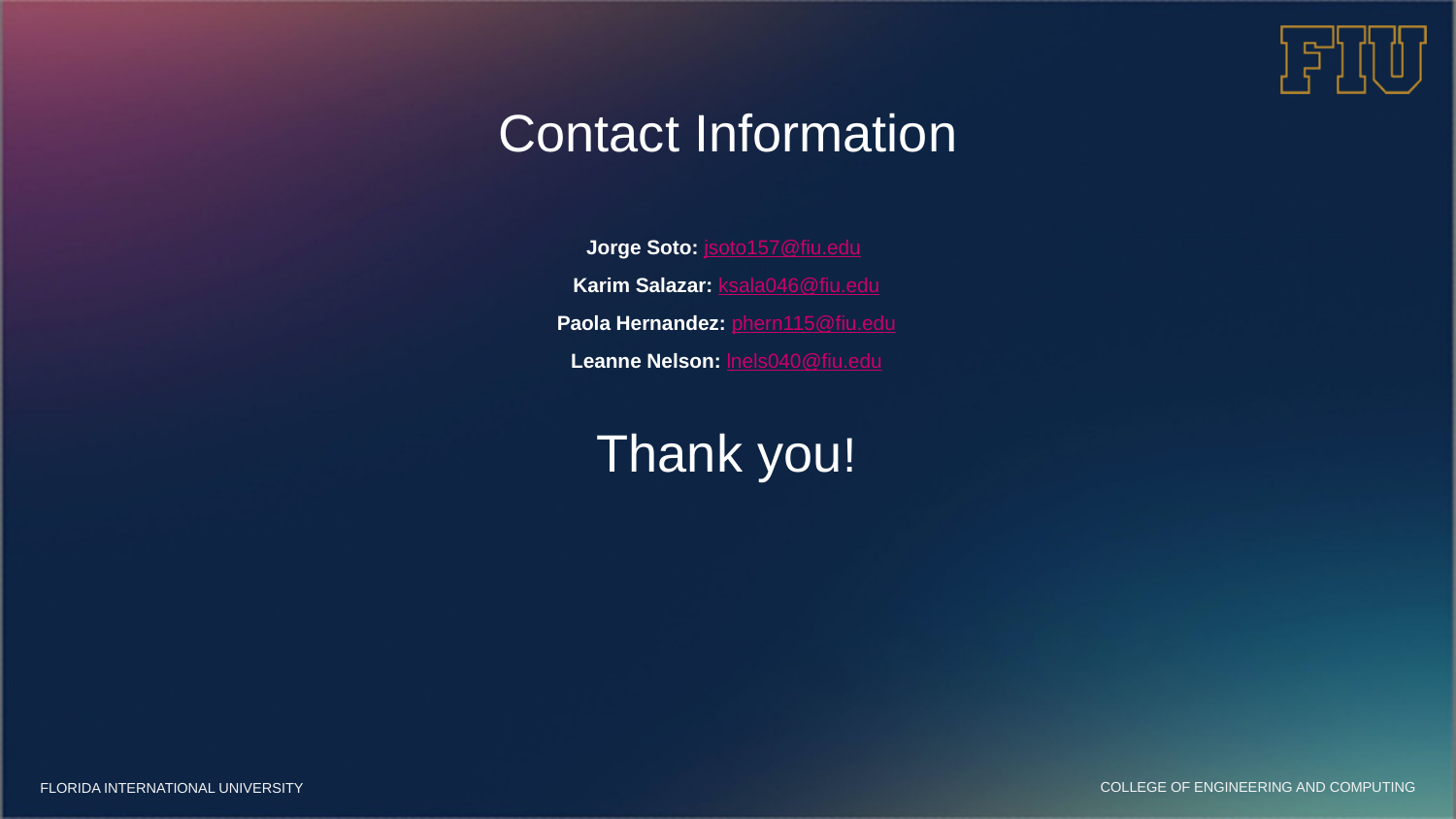

# Contact Information
Jorge Soto: jsoto157@fiu.edu
Karim Salazar: ksala046@fiu.edu
Paola Hernandez: phern115@fiu.edu
Leanne Nelson: lnels040@fiu.edu

Thank you!